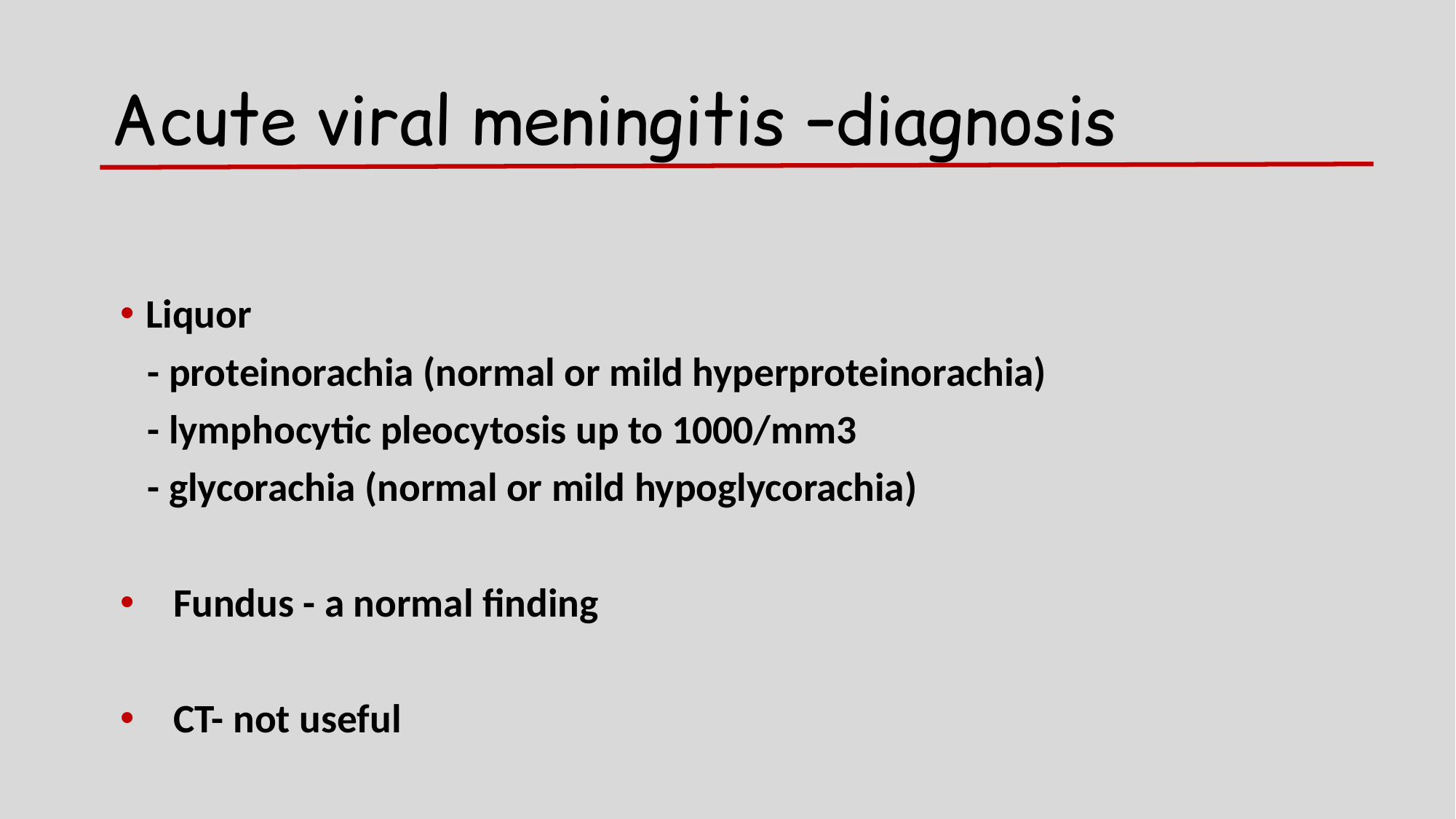

# Acute viral meningitis –diagnosis
Liquor
   - proteinorachia (normal or mild hyperproteinorachia)
   - lymphocytic pleocytosis up to 1000/mm3
   - glycorachia (normal or mild hypoglycorachia)

   Fundus - a normal finding

   CT- not useful